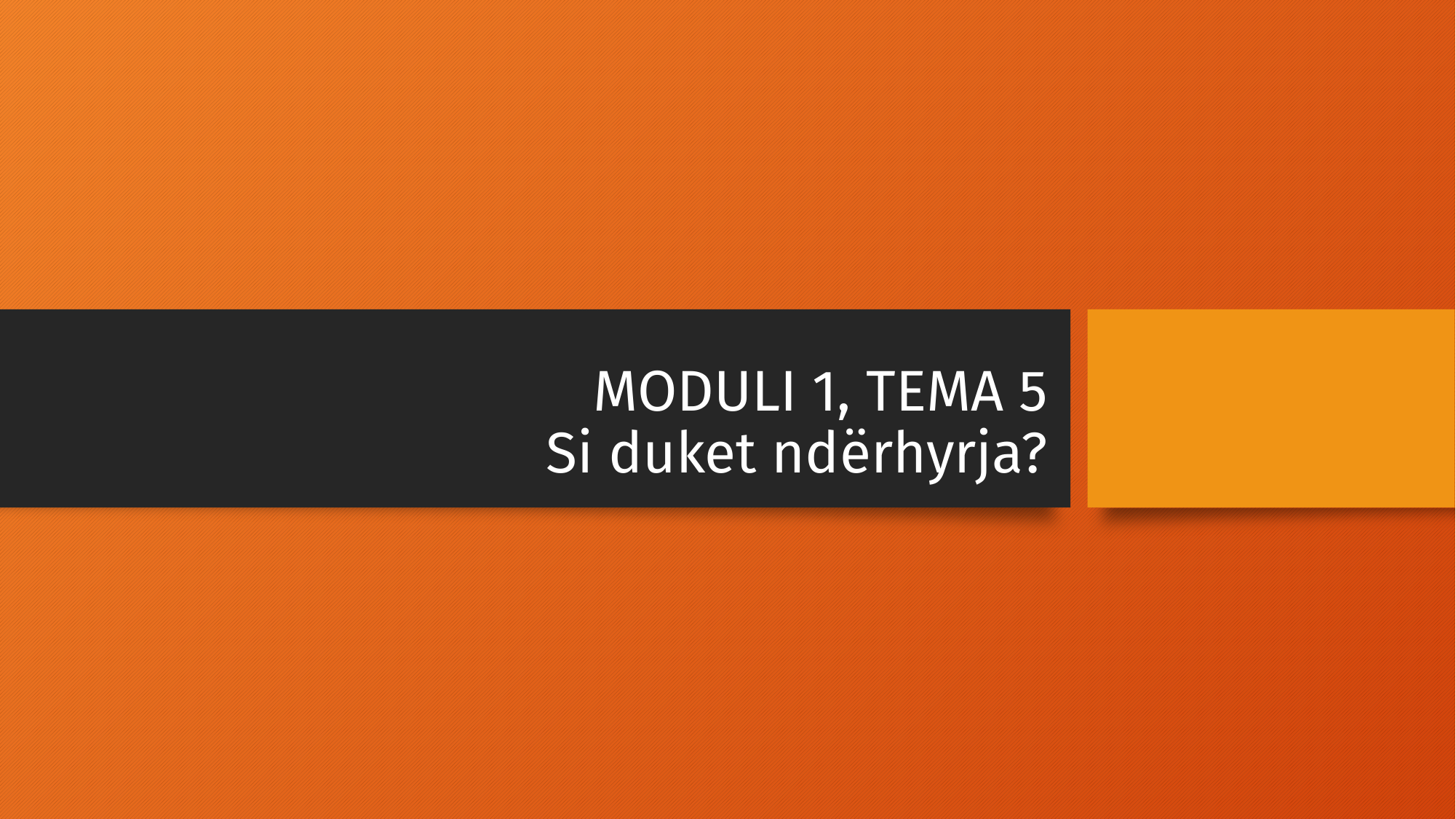

# MODULI 1, TEMA 5 Si duket ndërhyrja?